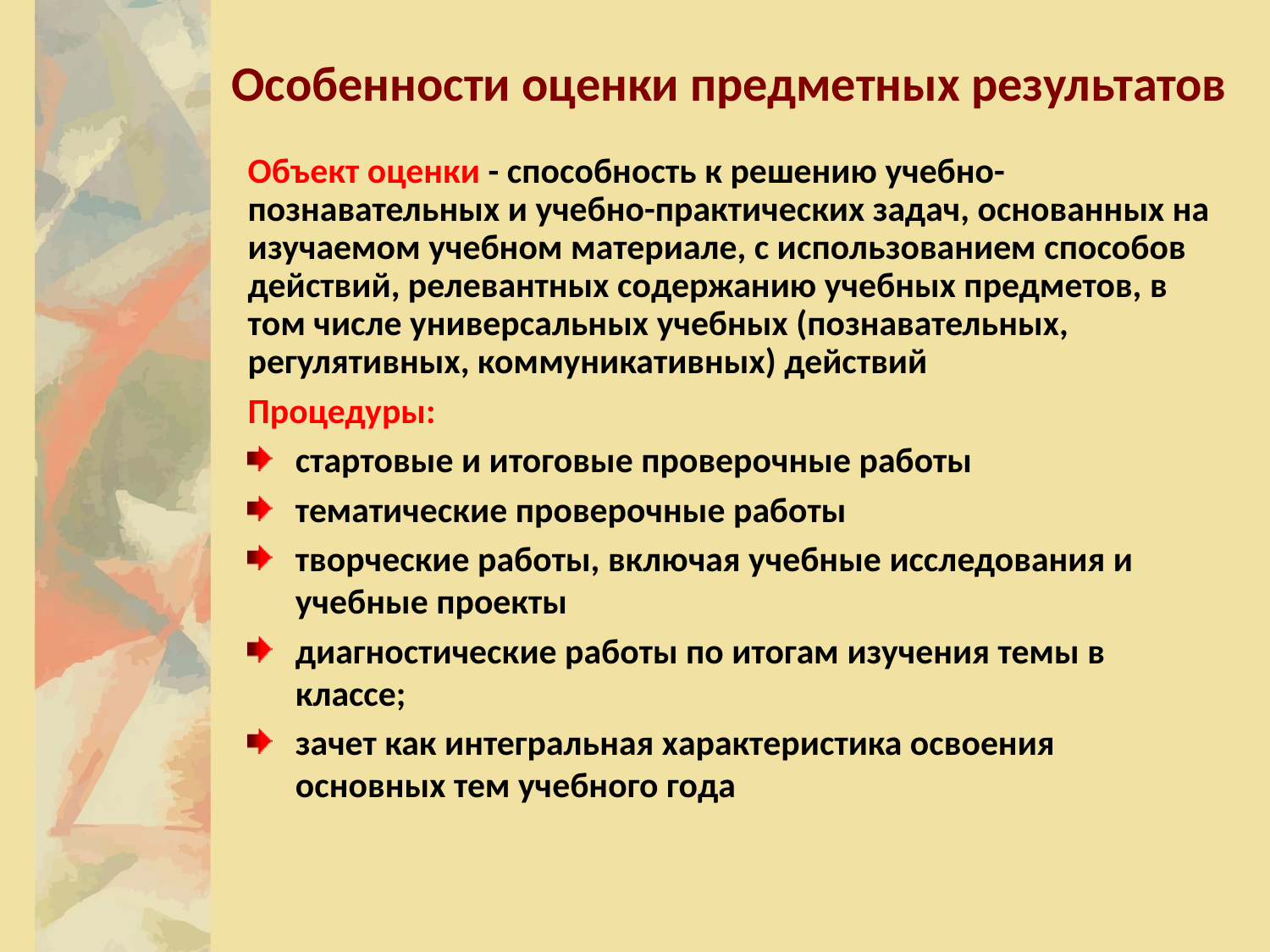

# Особенности оценки предметных результатов
Объект оценки - способность к решению учебно-познавательных и учебно-практических задач, основанных на изучаемом учебном материале, с использованием способов действий, релевантных содержанию учебных предметов, в том числе универсальных учебных (познавательных, регулятивных, коммуникативных) действий
Процедуры:
стартовые и итоговые проверочные работы
тематические проверочные работы
творческие работы, включая учебные исследования и учебные проекты
диагностические работы по итогам изучения темы в классе;
зачет как интегральная характеристика освоения основных тем учебного года